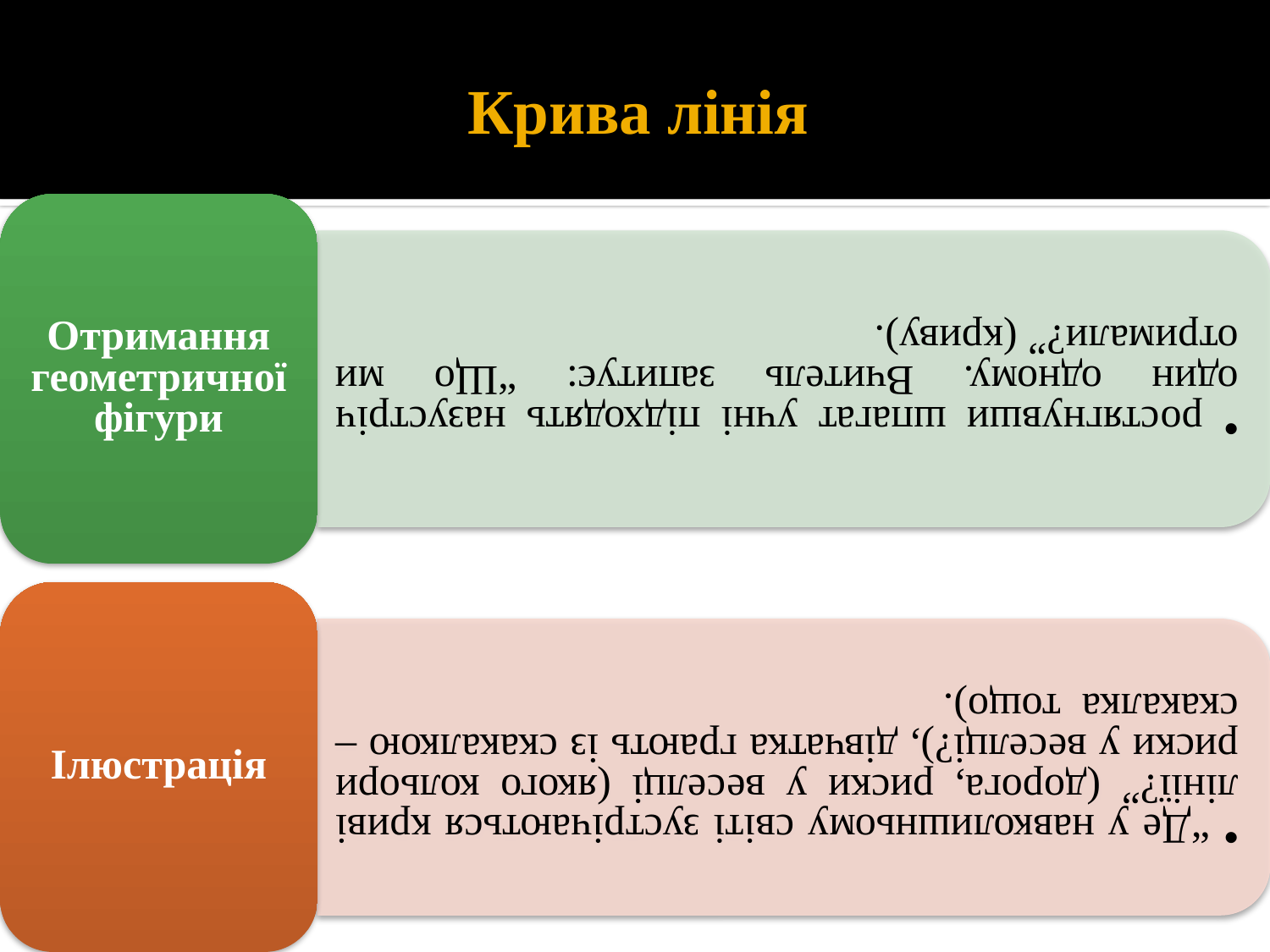

# Крива лінія
 ростягнувши шпагат учні підходять назустріч один одному. Вчитель запитує: “Що ми отримали?” (криву).
Отримання геометричної фігури
 “Де у навколишньому світі зустрічаються криві лінії?” (дорога, риски у веселці (якого кольори риски у веселці?), дівчатка грають із скакалкою – скакалка  тощо).
Ілюстрація